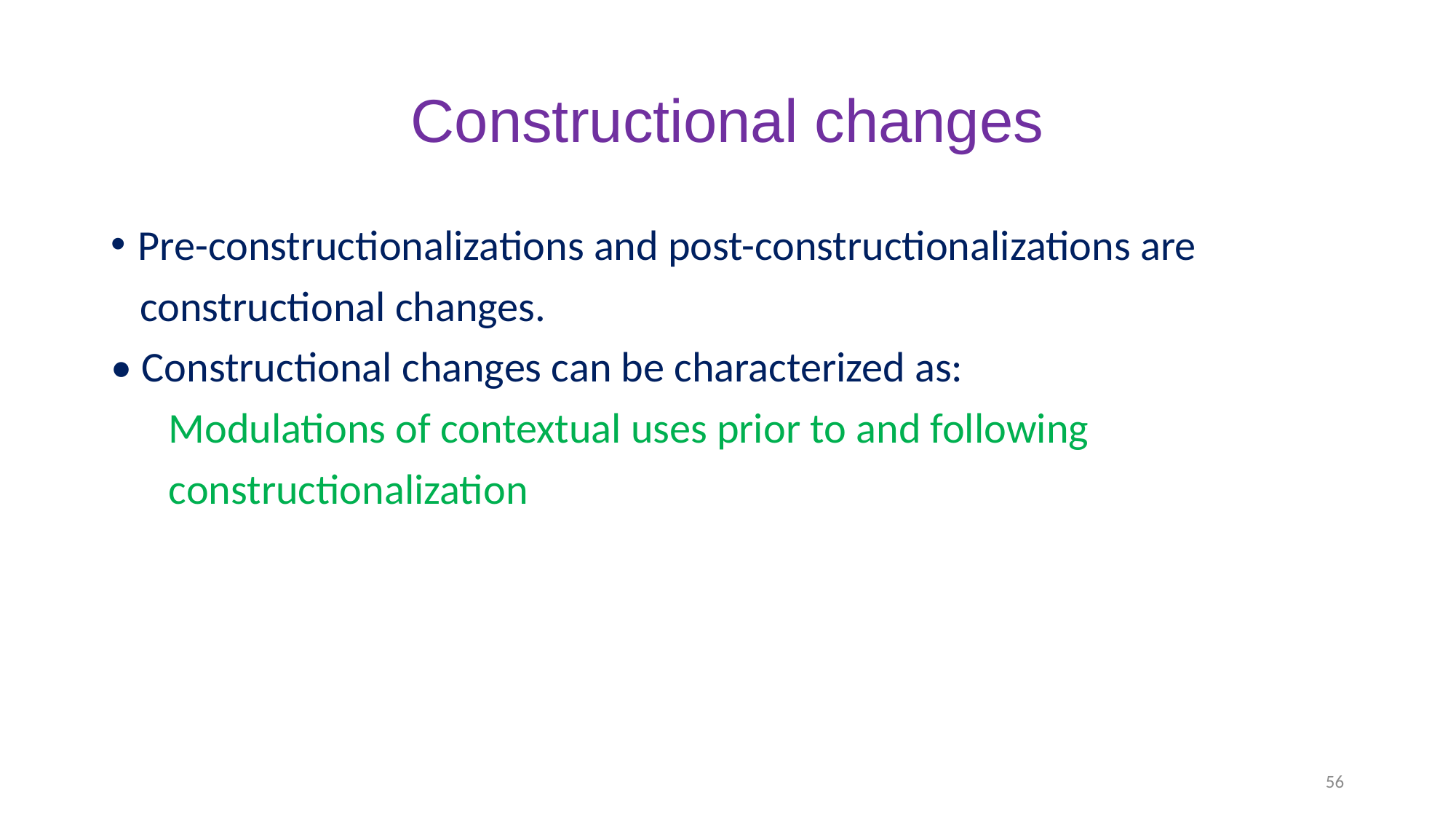

# Constructional changes
Pre-constructionalizations and post-constructionalizations are
   constructional changes.
• Constructional changes can be characterized as:
      Modulations of contextual uses prior to and following
      constructionalization

56